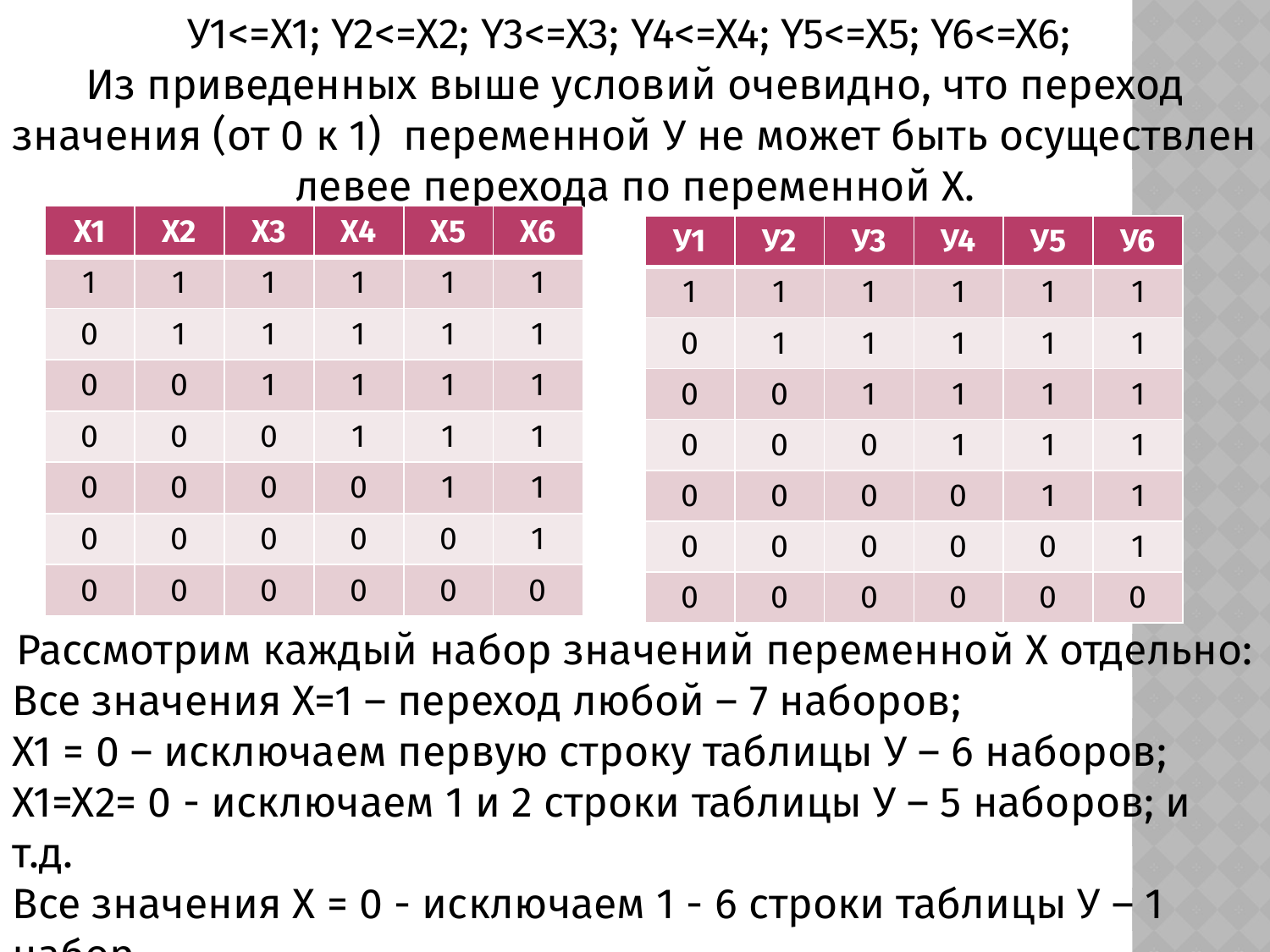

У1<=X1; Y2<=X2; Y3<=X3; Y4<=X4; Y5<=X5; Y6<=X6;
Из приведенных выше условий очевидно, что переход значения (от 0 к 1)  переменной У не может быть осуществлен левее перехода по переменной Х.
| Х1 | Х2 | Х3 | Х4 | Х5 | Х6 |
| --- | --- | --- | --- | --- | --- |
| 1 | 1 | 1 | 1 | 1 | 1 |
| 0 | 1 | 1 | 1 | 1 | 1 |
| 0 | 0 | 1 | 1 | 1 | 1 |
| 0 | 0 | 0 | 1 | 1 | 1 |
| 0 | 0 | 0 | 0 | 1 | 1 |
| 0 | 0 | 0 | 0 | 0 | 1 |
| 0 | 0 | 0 | 0 | 0 | 0 |
| У1 | У2 | У3 | У4 | У5 | У6 |
| --- | --- | --- | --- | --- | --- |
| 1 | 1 | 1 | 1 | 1 | 1 |
| 0 | 1 | 1 | 1 | 1 | 1 |
| 0 | 0 | 1 | 1 | 1 | 1 |
| 0 | 0 | 0 | 1 | 1 | 1 |
| 0 | 0 | 0 | 0 | 1 | 1 |
| 0 | 0 | 0 | 0 | 0 | 1 |
| 0 | 0 | 0 | 0 | 0 | 0 |
Рассмотрим каждый набор значений переменной Х отдельно:
Все значения Х=1 – переход любой – 7 наборов;
Х1 = 0 – исключаем первую строку таблицы У – 6 наборов;
Х1=Х2= 0 - исключаем 1 и 2 строки таблицы У – 5 наборов; и т.д.
Все значения Х = 0 - исключаем 1 - 6 строки таблицы У – 1 набор.
Суммируем количество наборов значений 7+6+5+4+3+2+1 = 28